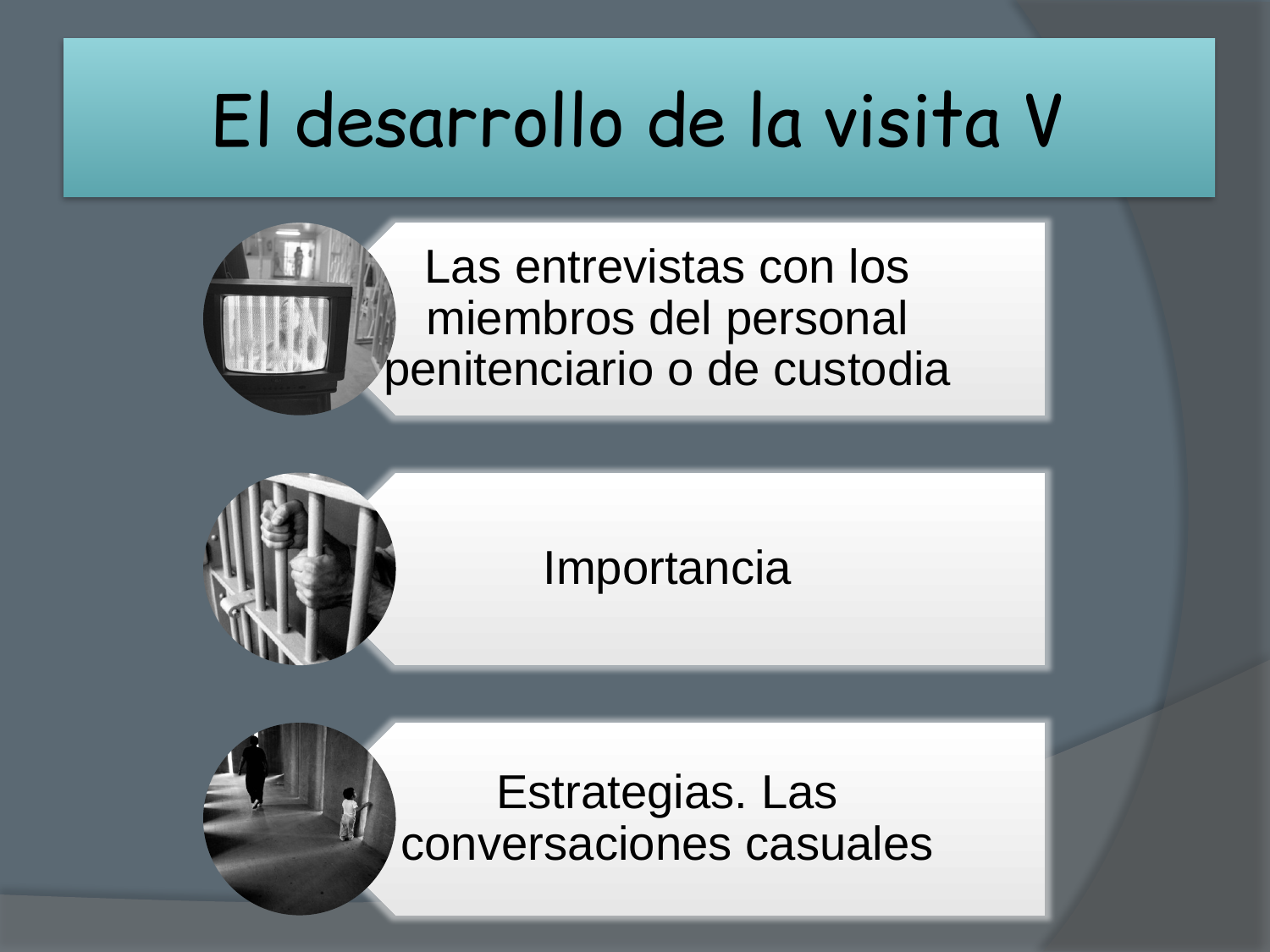

# El desarrollo de la visita V
Las entrevistas con los miembros del personal penitenciario o de custodia
Importancia
Estrategias. Las conversaciones casuales